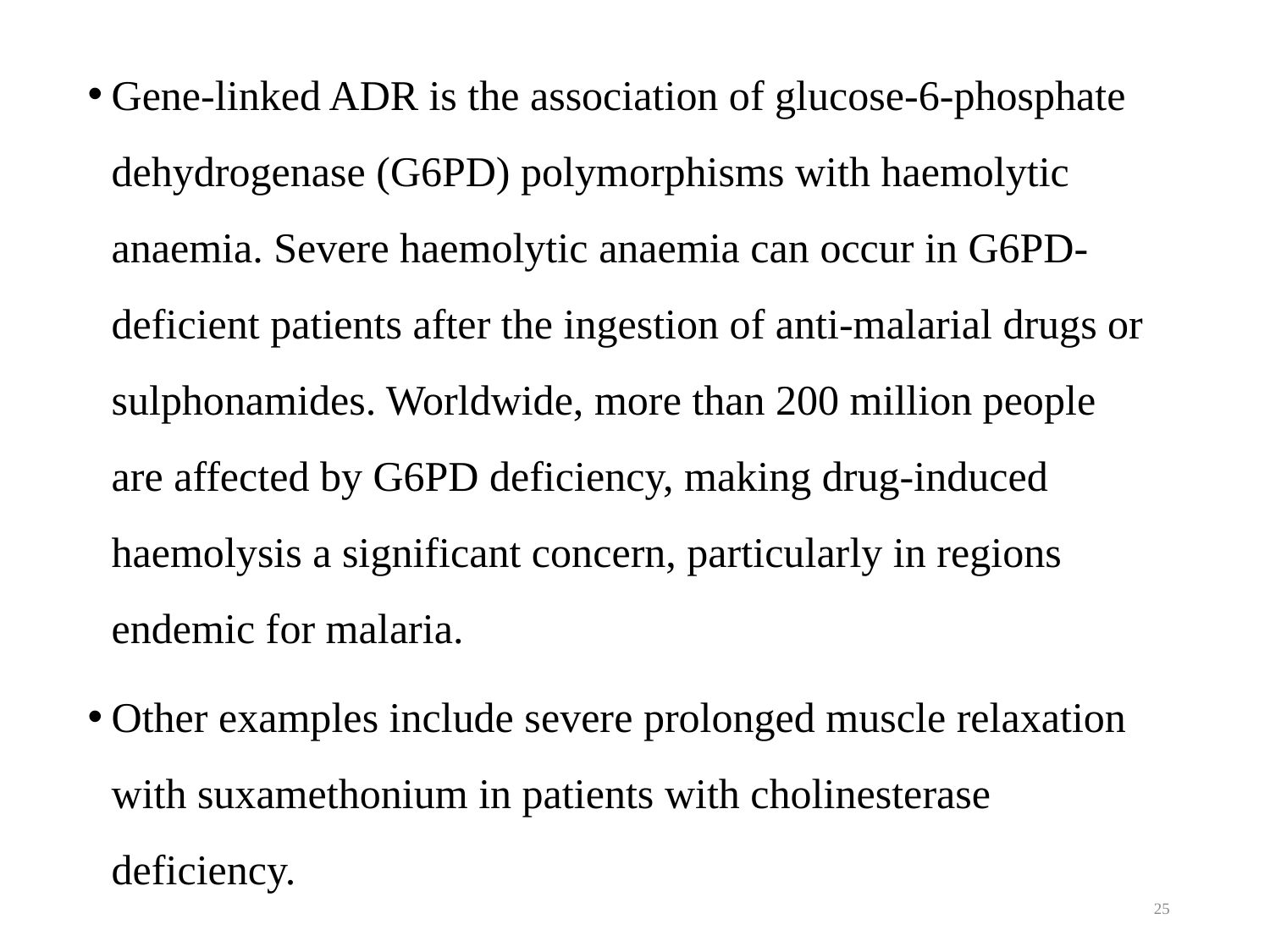

Gene-linked ADR is the association of glucose-6-phosphate dehydrogenase (G6PD) polymorphisms with haemolytic anaemia. Severe haemolytic anaemia can occur in G6PD-deficient patients after the ingestion of anti-malarial drugs or sulphonamides. Worldwide, more than 200 million people are affected by G6PD deficiency, making drug-induced haemolysis a significant concern, particularly in regions endemic for malaria.
Other examples include severe prolonged muscle relaxation with suxamethonium in patients with cholinesterase deficiency.
25